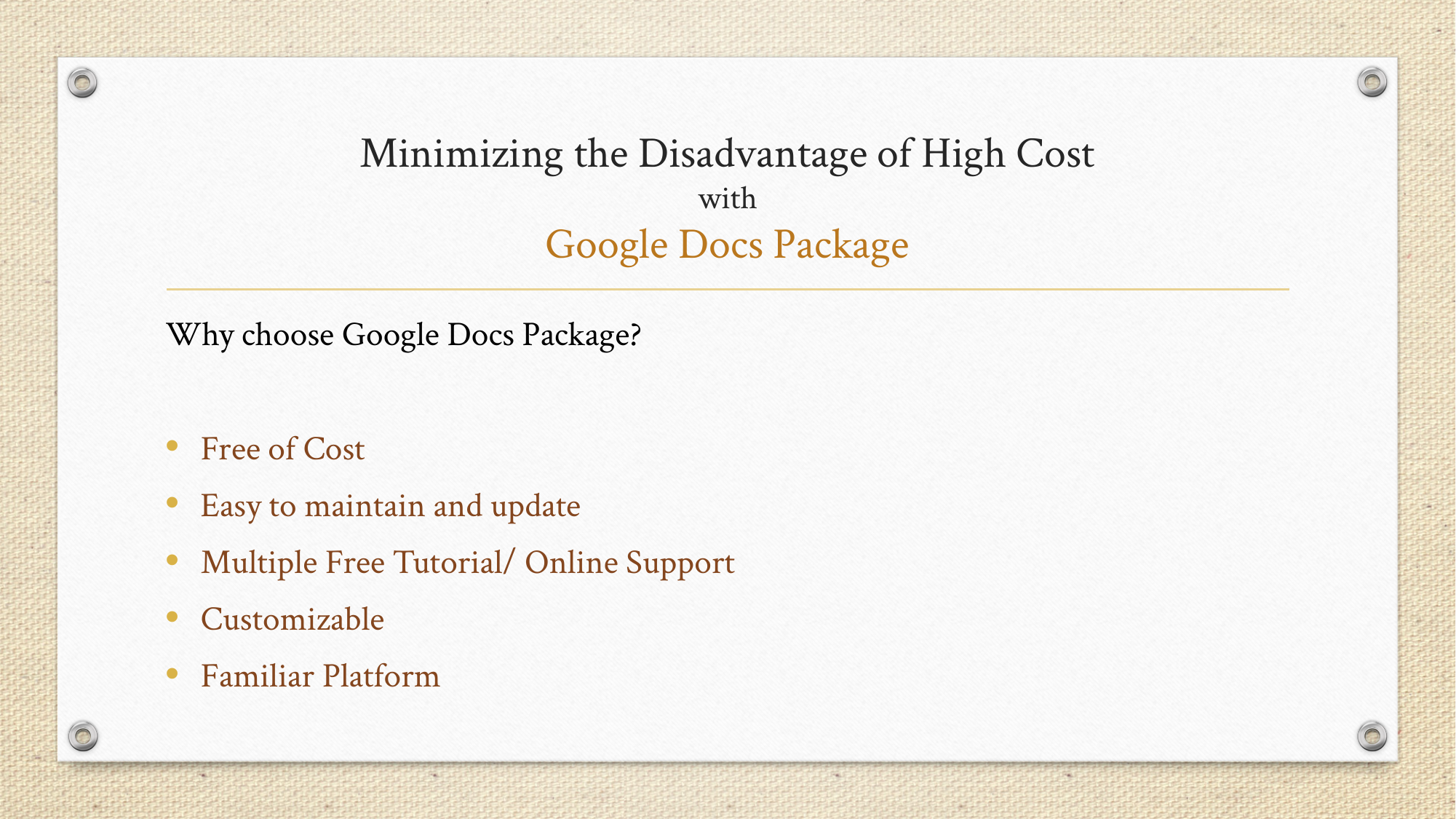

# Minimizing the Disadvantage of High Cost with Google Docs Package
Why choose Google Docs Package?

Free of Cost
Easy to maintain and update
Multiple Free Tutorial/ Online Support
Customizable
Familiar Platform